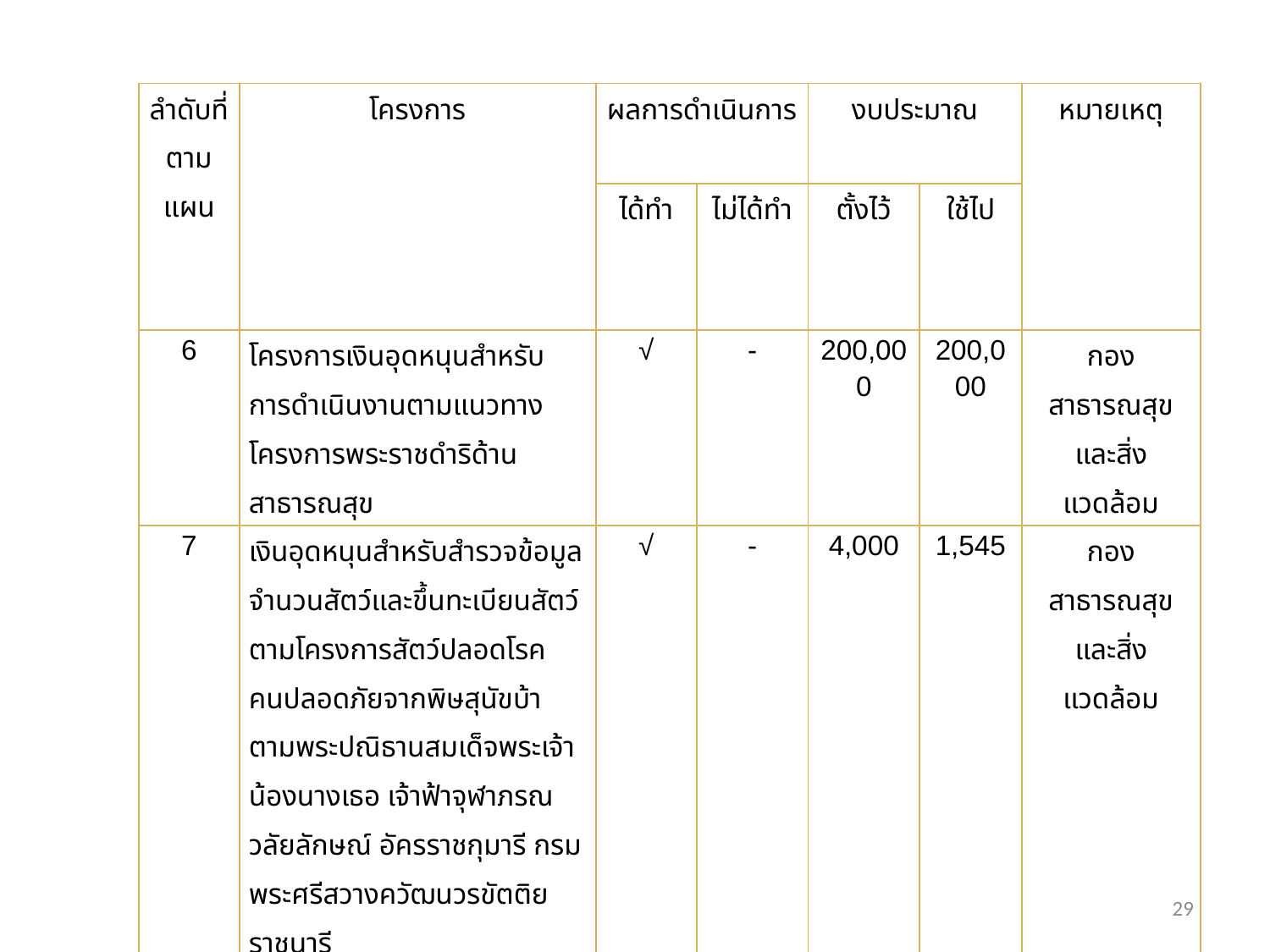

| ลำดับที่ตามแผน | โครงการ | ผลการดำเนินการ |  | งบประมาณ |  | หมายเหตุ |
| --- | --- | --- | --- | --- | --- | --- |
|  |  | ได้ทำ | ไม่ได้ทำ | ตั้งไว้ | ใช้ไป |  |
| 6 | โครงการเงินอุดหนุนสำหรับการดำเนินงานตามแนวทางโครงการพระราชดำริด้านสาธารณสุข | √ | - | 200,000 | 200,000 | กองสาธารณสุขและสิ่งแวดล้อม |
| 7 | เงินอุดหนุนสำหรับสำรวจข้อมูลจำนวนสัตว์และขึ้นทะเบียนสัตว์ตามโครงการสัตว์ปลอดโรค คนปลอดภัยจากพิษสุนัขบ้าตามพระปณิธานสมเด็จพระเจ้าน้องนางเธอ เจ้าฟ้าจุฬาภรณวลัยลักษณ์ อัครราชกุมารี กรมพระศรีสวางควัฒนวรขัตติยราชนารี | √ | - | 4,000 | 1,545 | กองสาธารณสุขและสิ่งแวดล้อม |
| 8 | เงินอุดหนุนสำหรับขับเคลื่อนโครงการสัตว์ปลอดโรค คนปลอดภัยจากพิษสุนัขบ้าตามพระปณิธานสมเด็จพระเจ้าน้องนางเธอ เจ้าฟ้าจุฬาภรณวลัยลักษณ์ อัครราชกุมารี กรมพระศรีสวางควัฒนวรขัตติยราชนารี | √ | - | 25,000 | 22,300 | กองสาธารณสุขและสิ่งแวดล้อม |
29